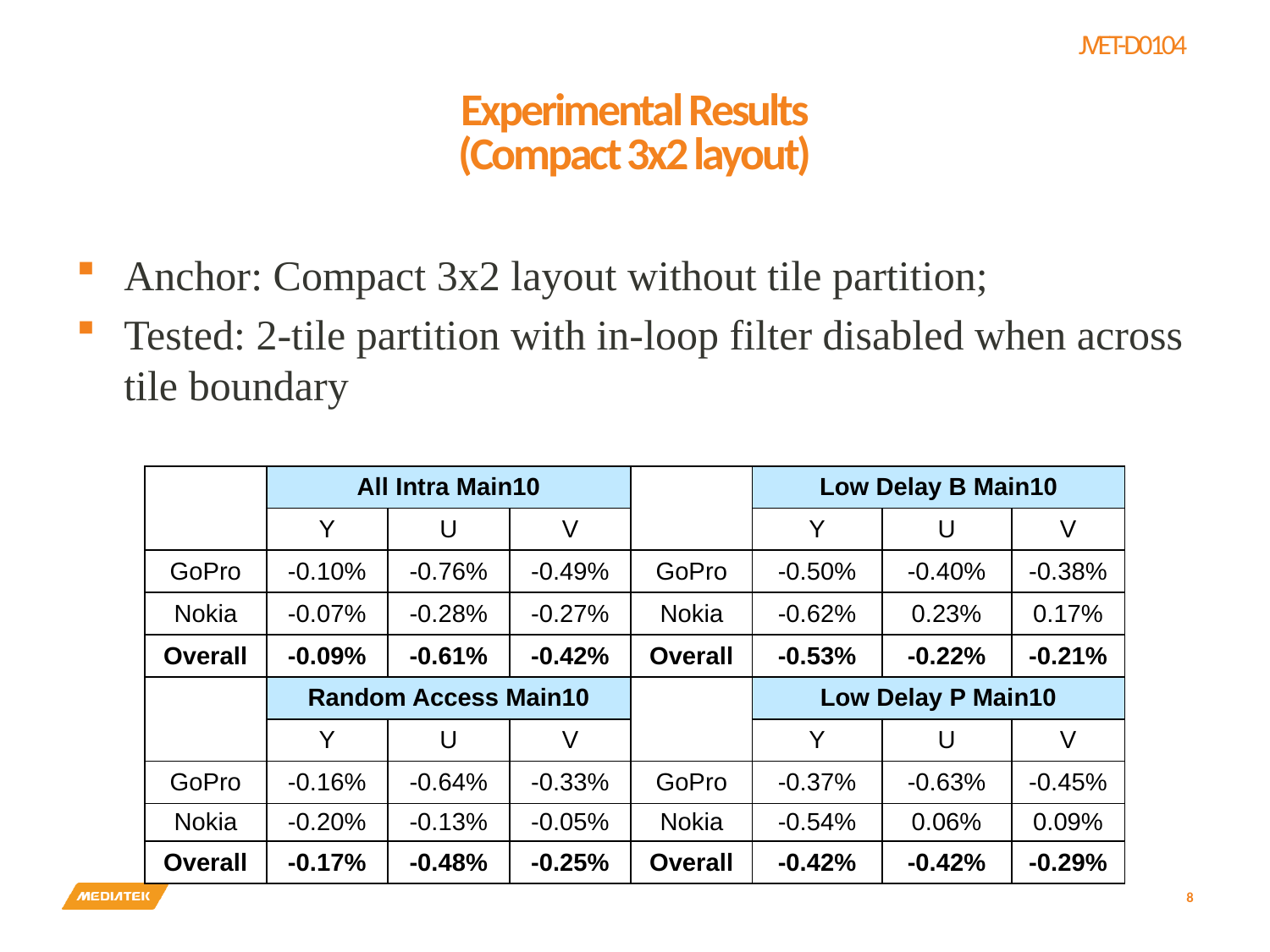

# Experimental Results (Compact 3x2 layout)
Anchor: Compact 3x2 layout without tile partition;
Tested: 2-tile partition with in-loop filter disabled when across tile boundary

|  | All Intra Main10 |  |  |  | Low Delay B Main10 |  |  |
| --- | --- | --- | --- | --- | --- | --- | --- |
|  | Y | U | V |  | Y | U | V |
| GoPro | -0.10% | -0.76% | -0.49% | GoPro | -0.50% | -0.40% | -0.38% |
| Nokia | -0.07% | -0.28% | -0.27% | Nokia | -0.62% | 0.23% | 0.17% |
| Overall | -0.09% | -0.61% | -0.42% | Overall | -0.53% | -0.22% | -0.21% |
|  | Random Access Main10 |  |  |  | Low Delay P Main10 |  |  |
|  | Y | U | V |  | Y | U | V |
| GoPro | -0.16% | -0.64% | -0.33% | GoPro | -0.37% | -0.63% | -0.45% |
| Nokia | -0.20% | -0.13% | -0.05% | Nokia | -0.54% | 0.06% | 0.09% |
| Overall | -0.17% | -0.48% | -0.25% | Overall | -0.42% | -0.42% | -0.29% |
|  |  |  |  |  |  |  |  |
8